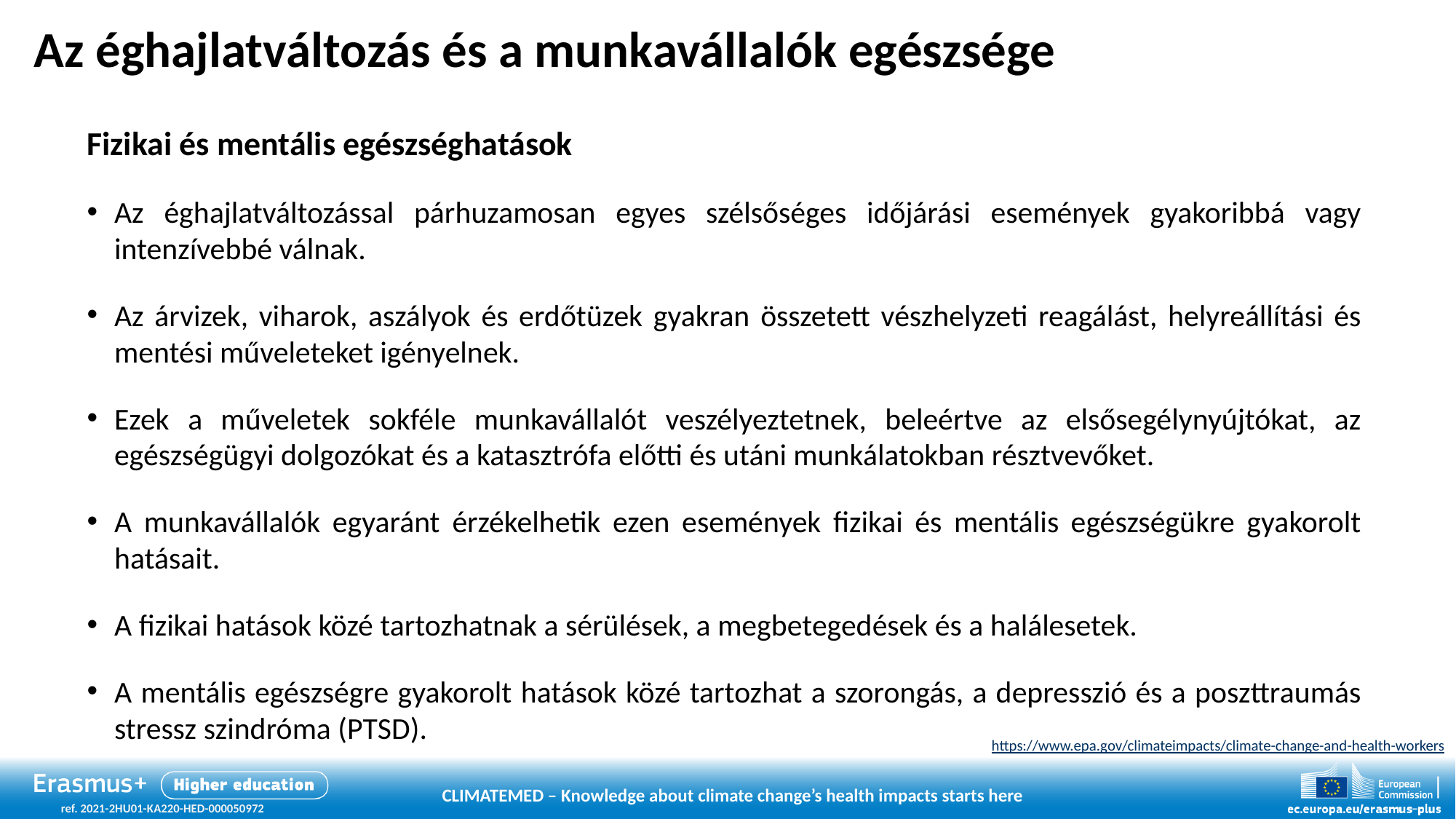

# Az éghajlatváltozás és a munkavállalók egészsége
Fizikai és mentális egészséghatások
Az éghajlatváltozással párhuzamosan egyes szélsőséges időjárási események gyakoribbá vagy intenzívebbé válnak.
Az árvizek, viharok, aszályok és erdőtüzek gyakran összetett vészhelyzeti reagálást, helyreállítási és mentési műveleteket igényelnek.
Ezek a műveletek sokféle munkavállalót veszélyeztetnek, beleértve az elsősegélynyújtókat, az egészségügyi dolgozókat és a katasztrófa előtti és utáni munkálatokban résztvevőket.
A munkavállalók egyaránt érzékelhetik ezen események fizikai és mentális egészségükre gyakorolt hatásait.
A fizikai hatások közé tartozhatnak a sérülések, a megbetegedések és a halálesetek.
A mentális egészségre gyakorolt hatások közé tartozhat a szorongás, a depresszió és a poszttraumás stressz szindróma (PTSD).
https://www.epa.gov/climateimpacts/climate-change-and-health-workers